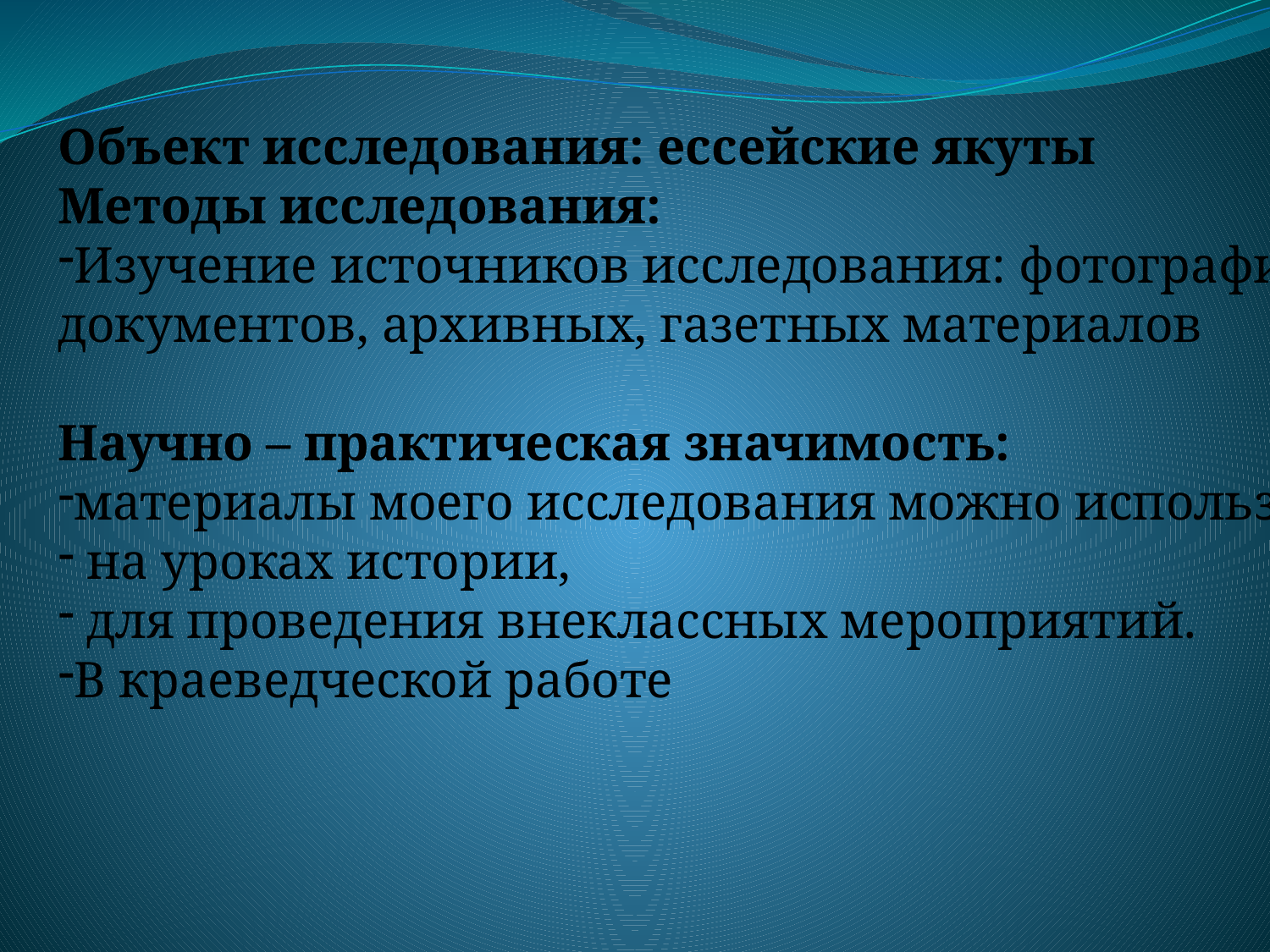

Объект исследования: ессейские якуты
Методы исследования:
Изучение источников исследования: фотографий,
документов, архивных, газетных материалов

Научно – практическая значимость:
материалы моего исследования можно использовать
 на уроках истории,
 для проведения внеклассных мероприятий.
В краеведческой работе

#